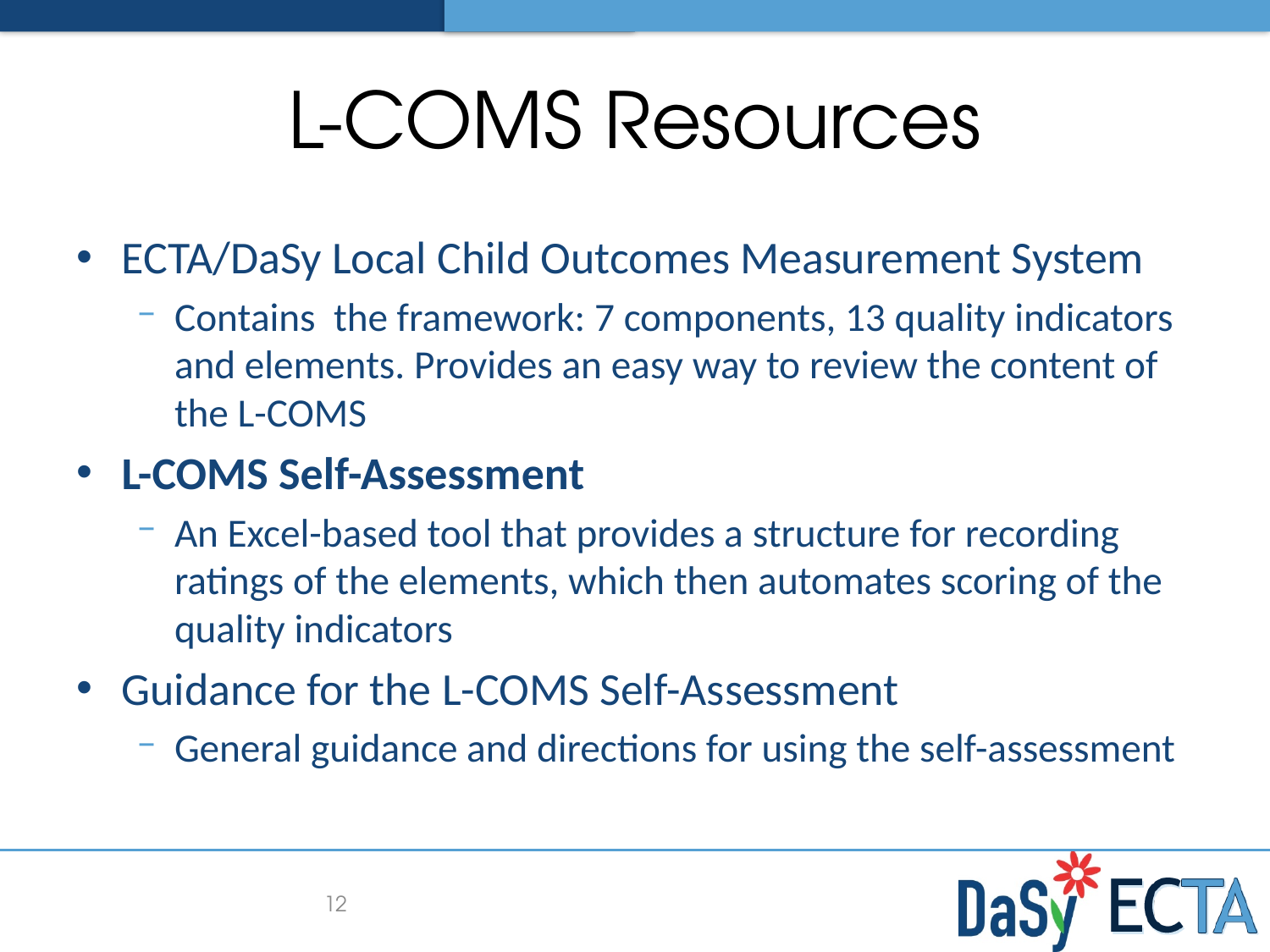

# L-COMS Resources
ECTA/DaSy Local Child Outcomes Measurement System
Contains  the framework: 7 components, 13 quality indicators and elements. Provides an easy way to review the content of the L-COMS
L-COMS Self-Assessment
An Excel-based tool that provides a structure for recording ratings of the elements, which then automates scoring of the quality indicators
Guidance for the L-COMS Self-Assessment
General guidance and directions for using the self-assessment

12